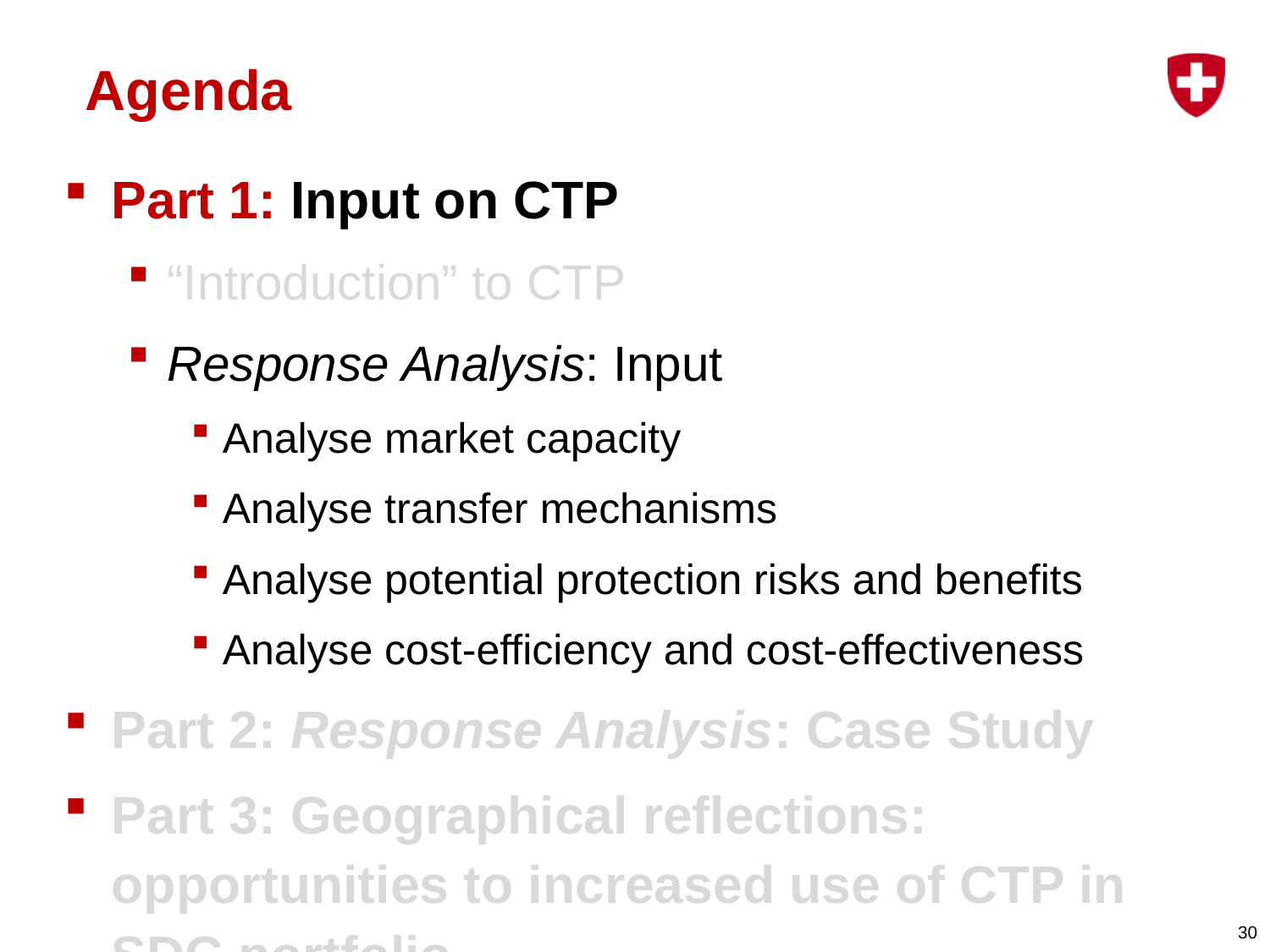

# Agenda
Part 1: Input on CTP
“Introduction” to CTP
Response Analysis: Input
Analyse market capacity
Analyse transfer mechanisms
Analyse potential protection risks and benefits
Analyse cost-efficiency and cost-effectiveness
Part 2: Response Analysis: Case Study
Part 3: Geographical reflections: opportunities to increased use of CTP in SDC portfolio

30